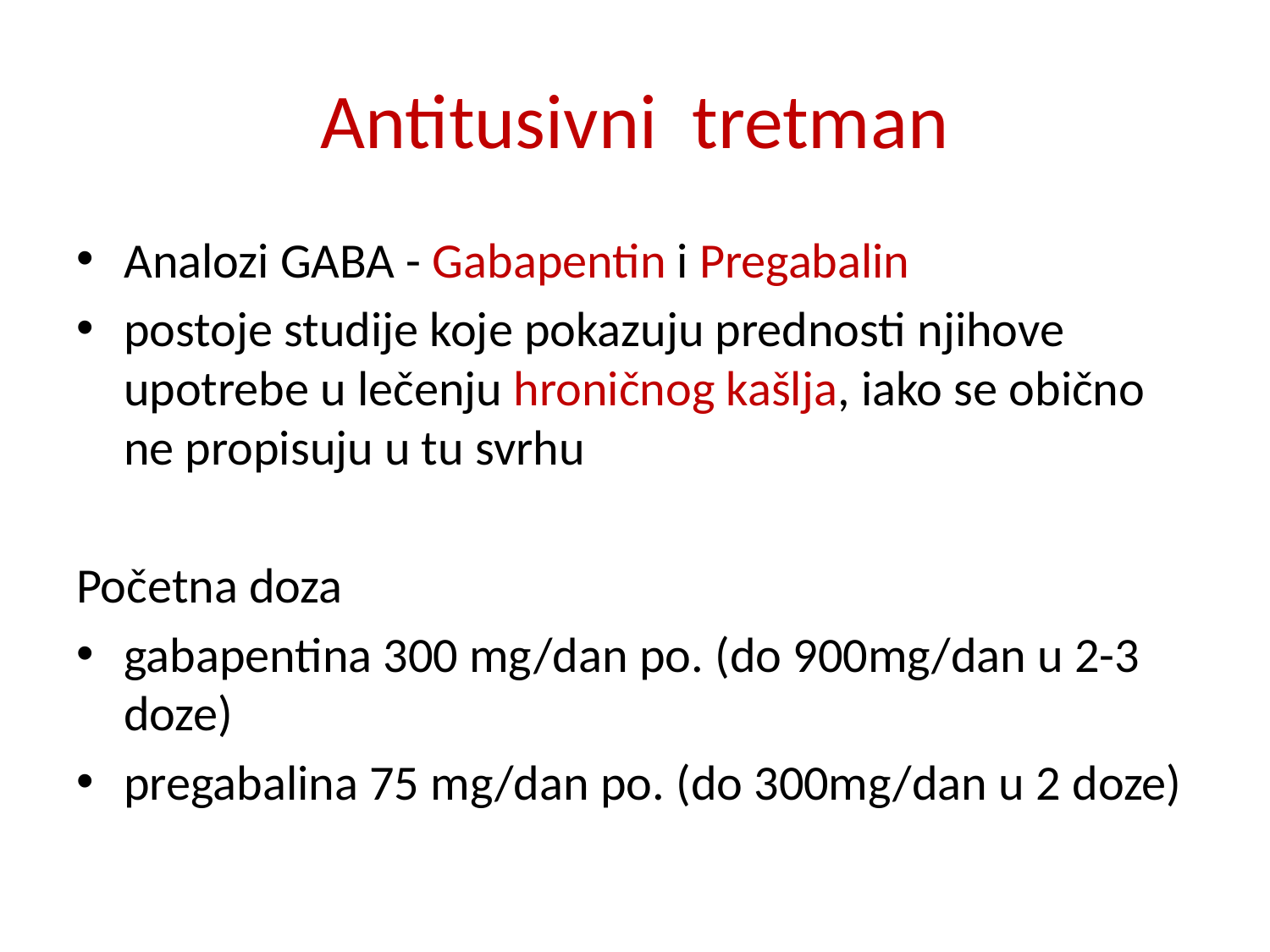

# Antitusivni  tretman
Analozi GABA - Gabapentin i Pregabalin
postoje studije koje pokazuju prednosti njihove upotrebe u lečenju hroničnog kašlja, iako se obično ne propisuju u tu svrhu

Početna doza
gabapentina 300 mg/dan po. (do 900mg/dan u 2-3 doze)
pregabalina 75 mg/dan po. (do 300mg/dan u 2 doze)